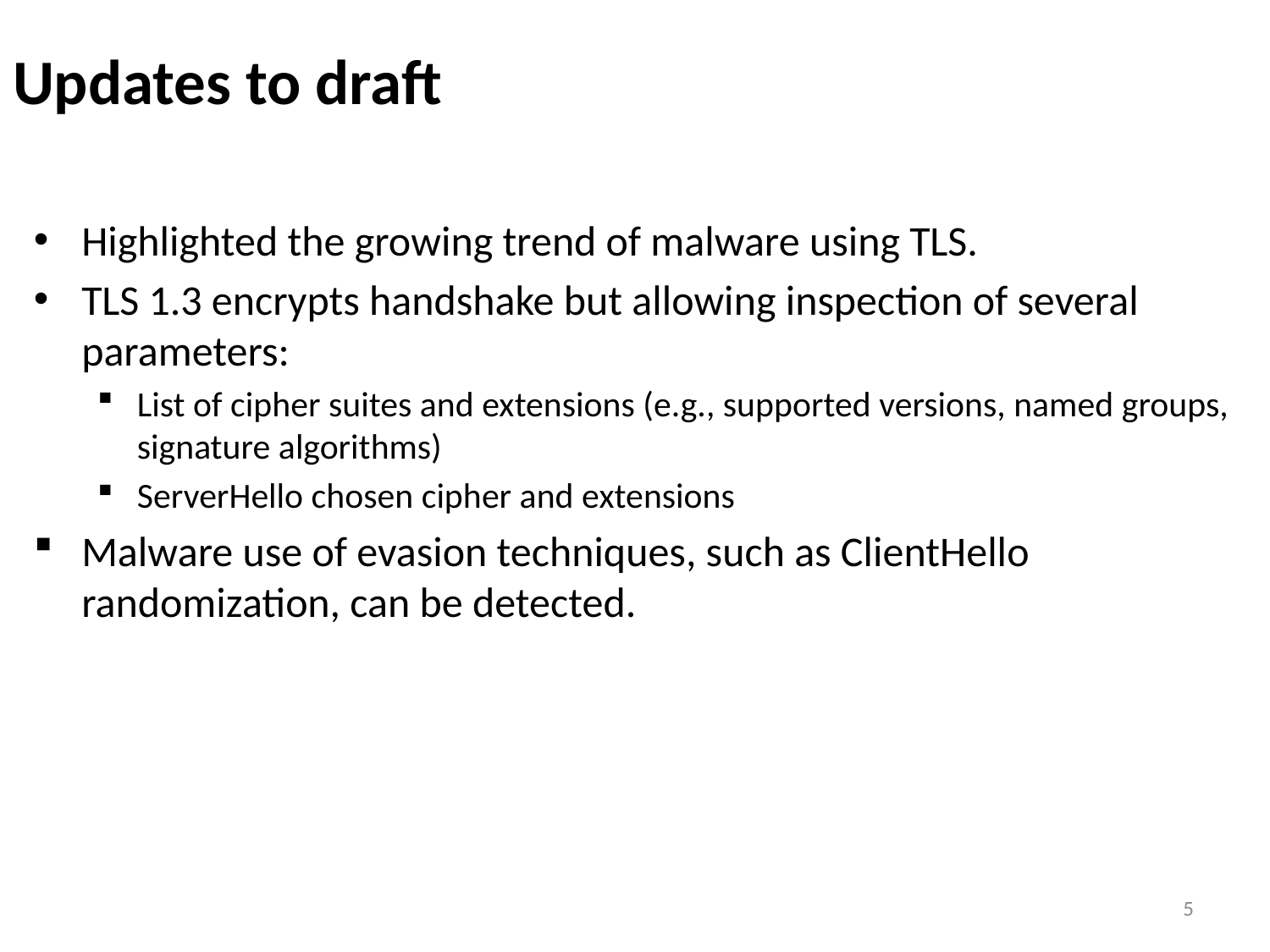

# Updates to draft

Highlighted the growing trend of malware using TLS.
TLS 1.3 encrypts handshake but allowing inspection of several parameters:
List of cipher suites and extensions (e.g., supported versions, named groups, signature algorithms)
ServerHello chosen cipher and extensions
Malware use of evasion techniques, such as ClientHello randomization, can be detected.

5